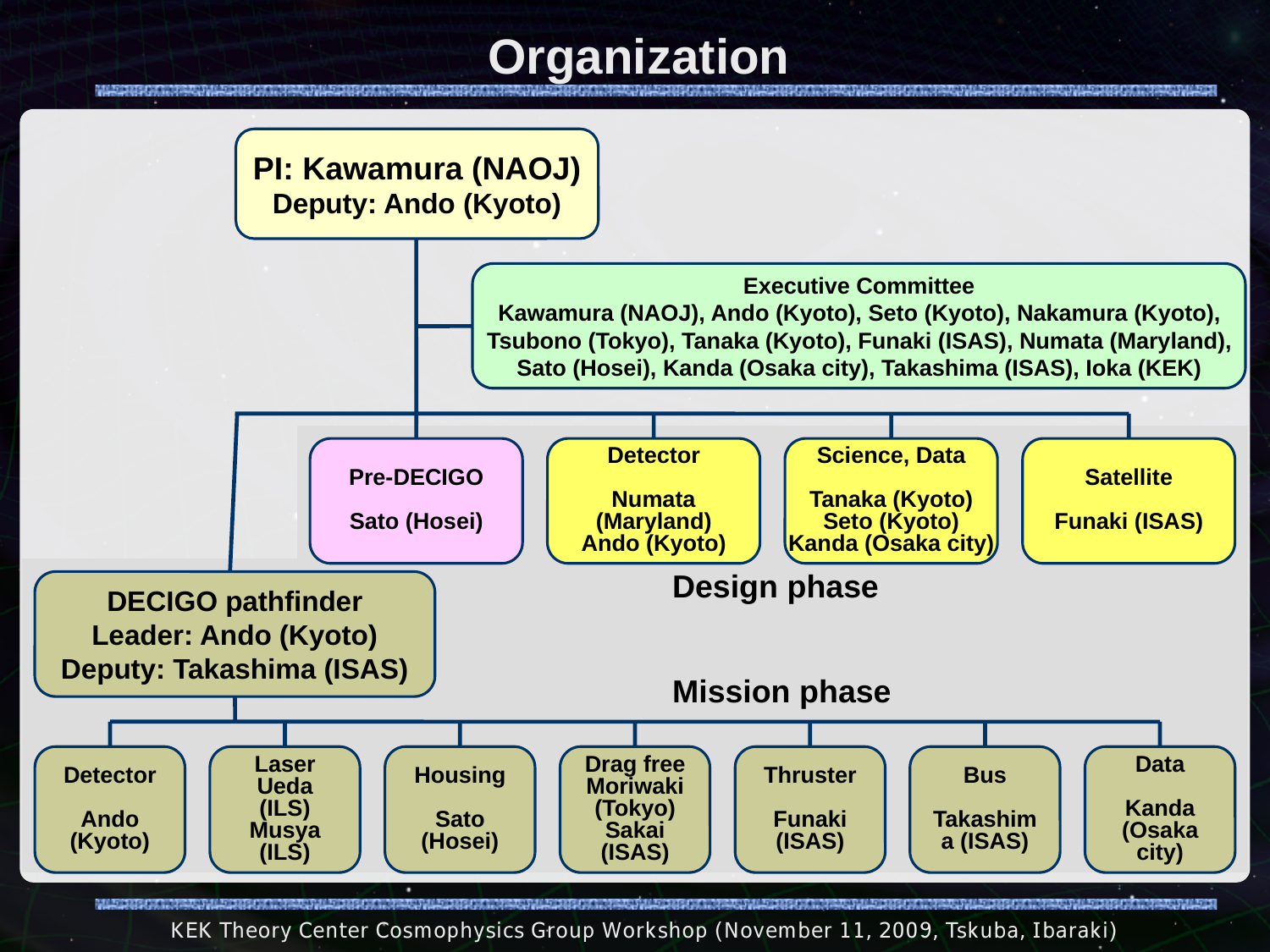

# Organization

PI: Kawamura (NAOJ)
Deputy: Ando (Kyoto)

Executive Committee
Kawamura (NAOJ), Ando (Kyoto), Seto (Kyoto), Nakamura (Kyoto), Tsubono (Tokyo), Tanaka (Kyoto), Funaki (ISAS), Numata (Maryland), Sato (Hosei), Kanda (Osaka city), Takashima (ISAS), Ioka (KEK)

Pre-DECIGO

Sato (Hosei)
Detector

Numata (Maryland)
Ando (Kyoto)
Science, Data

Tanaka (Kyoto)
Seto (Kyoto)
Kanda (Osaka city)
Satellite

Funaki (ISAS)

Design phase
DECIGO pathfinder
Leader: Ando (Kyoto)
Deputy: Takashima (ISAS)
Mission phase

Detector

Ando (Kyoto)
Laser
Ueda (ILS)
Musya (ILS)
Housing

Sato (Hosei)
Drag free
Moriwaki (Tokyo)
Sakai (ISAS)
Thruster

Funaki (ISAS)
Bus

Takashima (ISAS)
Data

Kanda (Osaka city)
KEK Theory Center Cosmophysics Group Workshop (November 11, 2009, Tskuba, Ibaraki)